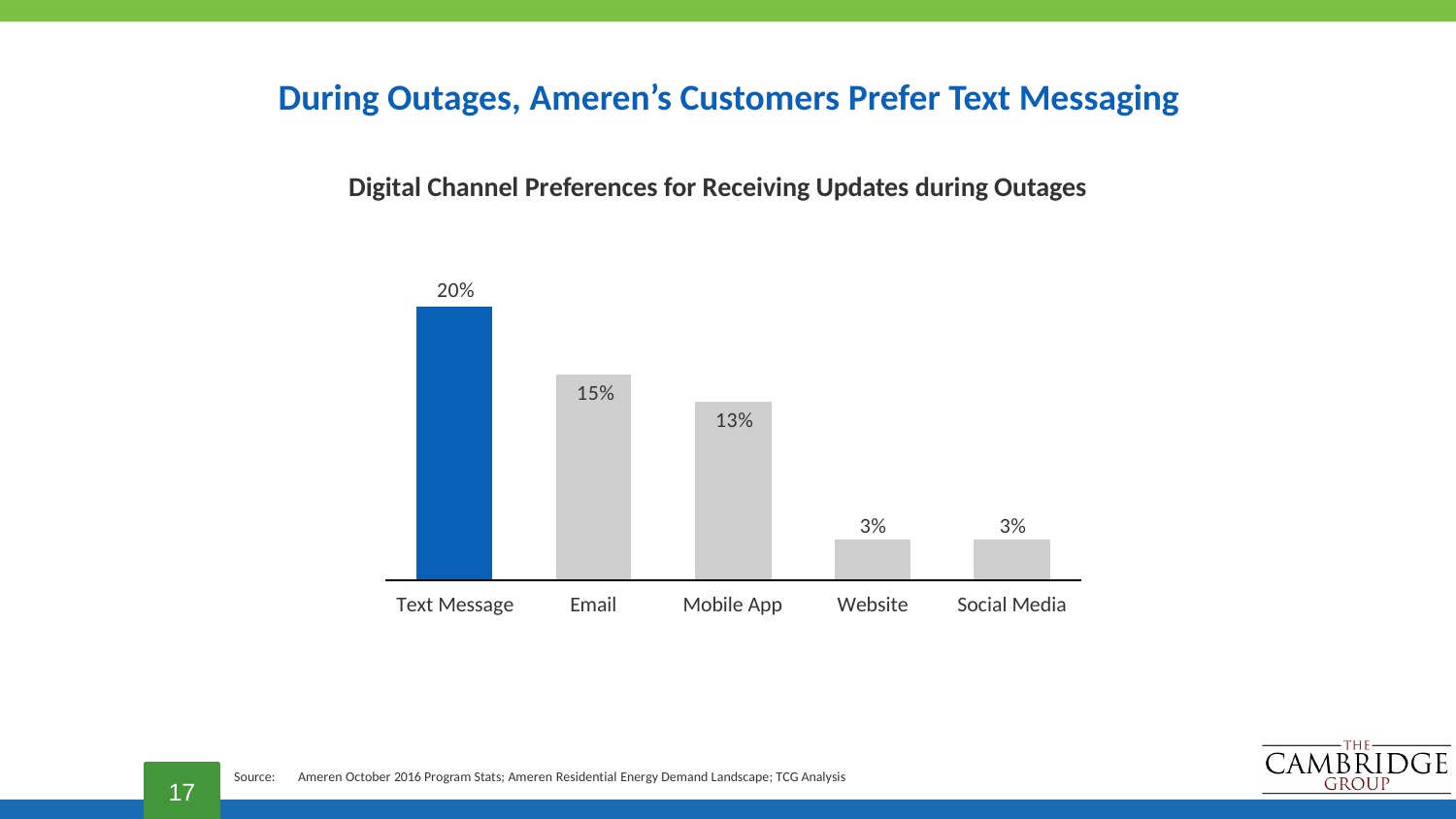

# During Outages, Ameren’s Customers Prefer Text Messaging
Digital Channel Preferences for Receiving Updates during Outages
20%

Ameren Text Messages
15%
13%

3%
3%

Text Message
Email
Mobile App
Website
Social Media
17
Source:
Ameren October 2016 Program Stats; Ameren Residential Energy Demand Landscape; TCG Analysis